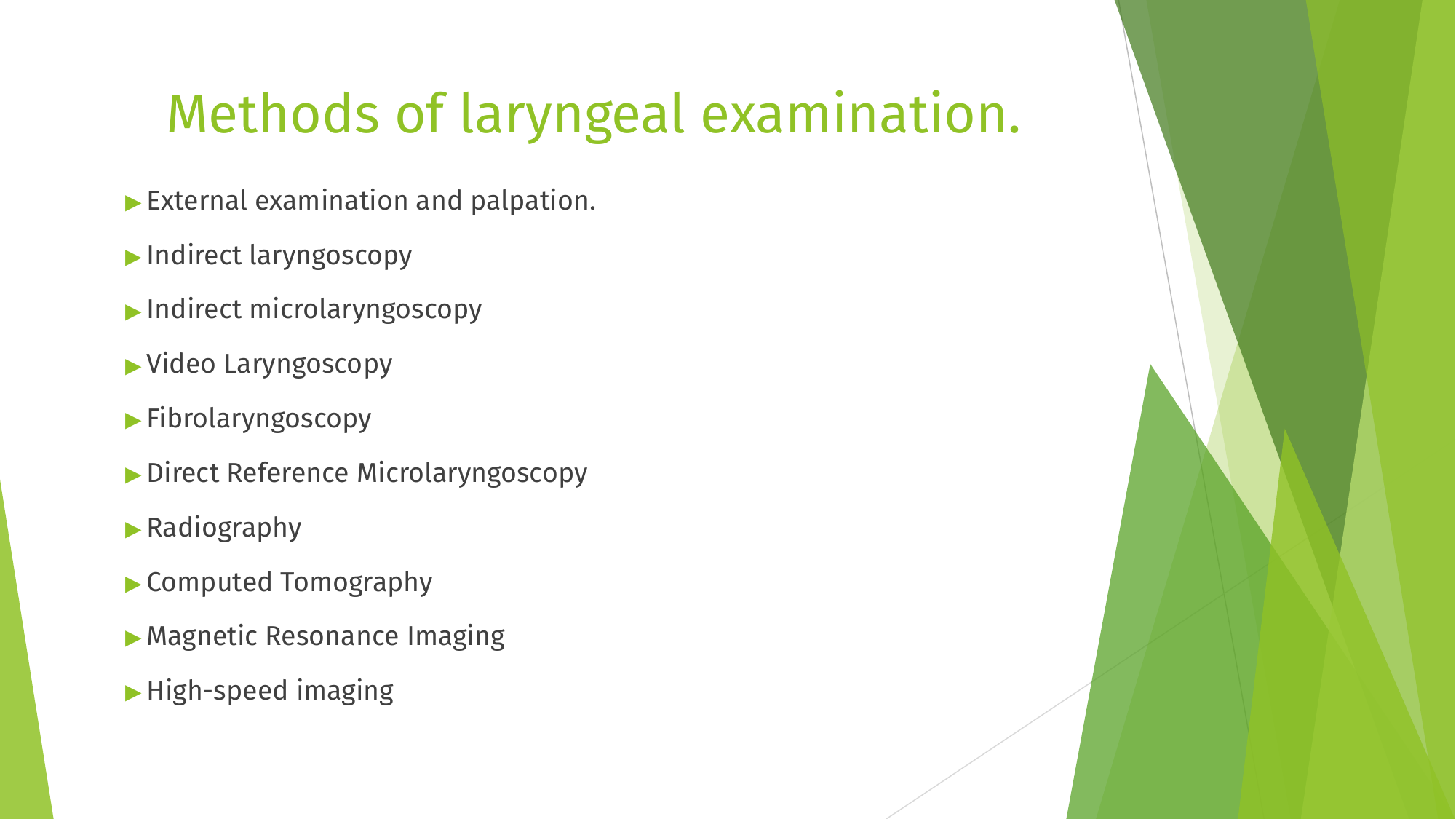

# Methods of laryngeal examination.
External examination and palpation.
Indirect laryngoscopy
Indirect microlaryngoscopy
Video Laryngoscopy
Fibrolaryngoscopy
Direct Reference Microlaryngoscopy
Radiography
Computed Tomography
Magnetic Resonance Imaging
High-speed imaging